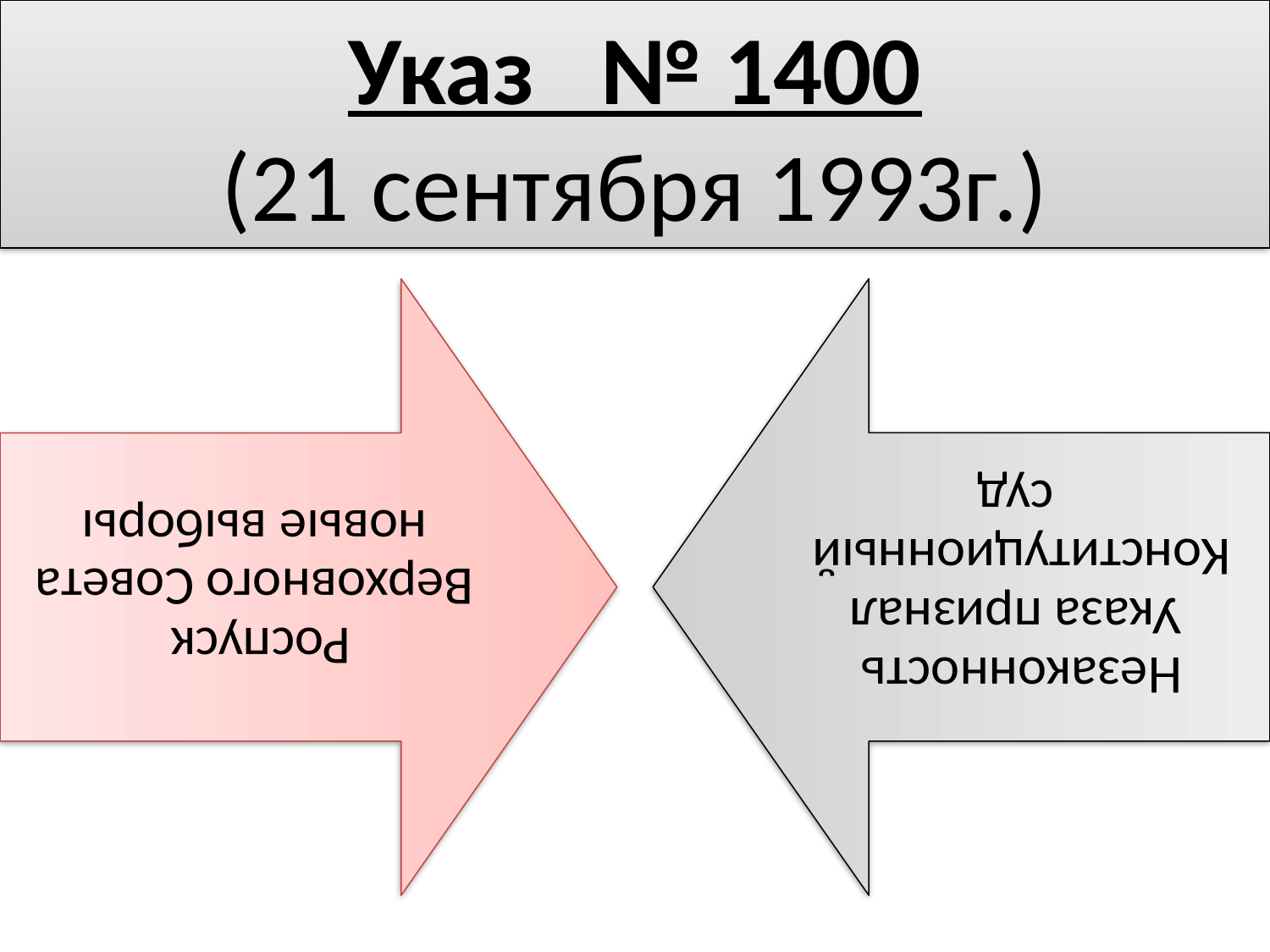

# Указ   № 1400 (21 сентября 1993г.)
Роспуск  Верховного Совета новые выборы
Незаконность  Указа признал Конституционный  суд